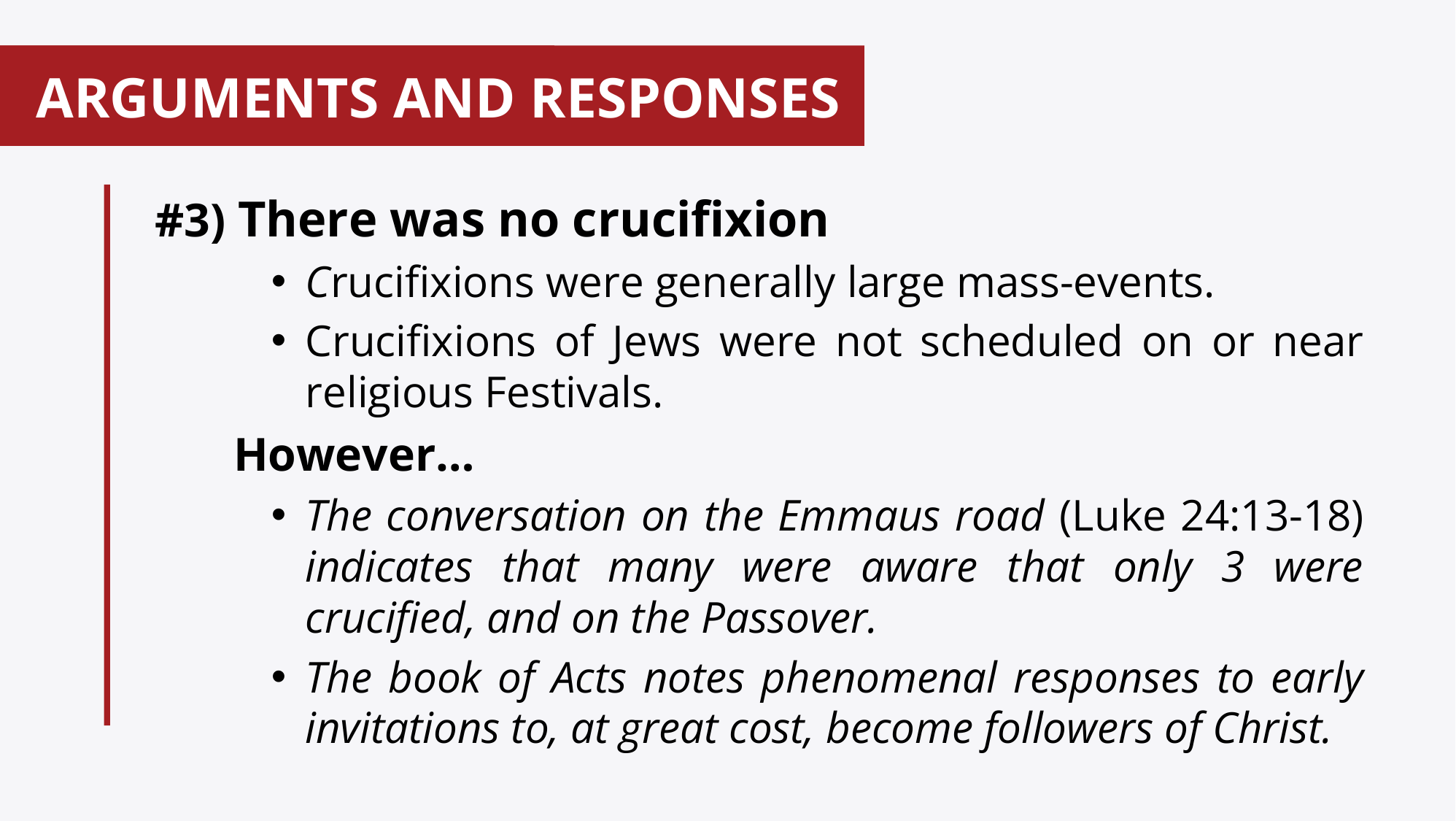

ARGUMENTS AND RESPONSES
#
#3) There was no crucifixion
Crucifixions were generally large mass-events.
Crucifixions of Jews were not scheduled on or near religious Festivals.
  However…
The conversation on the Emmaus road (Luke 24:13-18) indicates that many were aware that only 3 were crucified, and on the Passover.
The book of Acts notes phenomenal responses to early invitations to, at great cost, become followers of Christ.